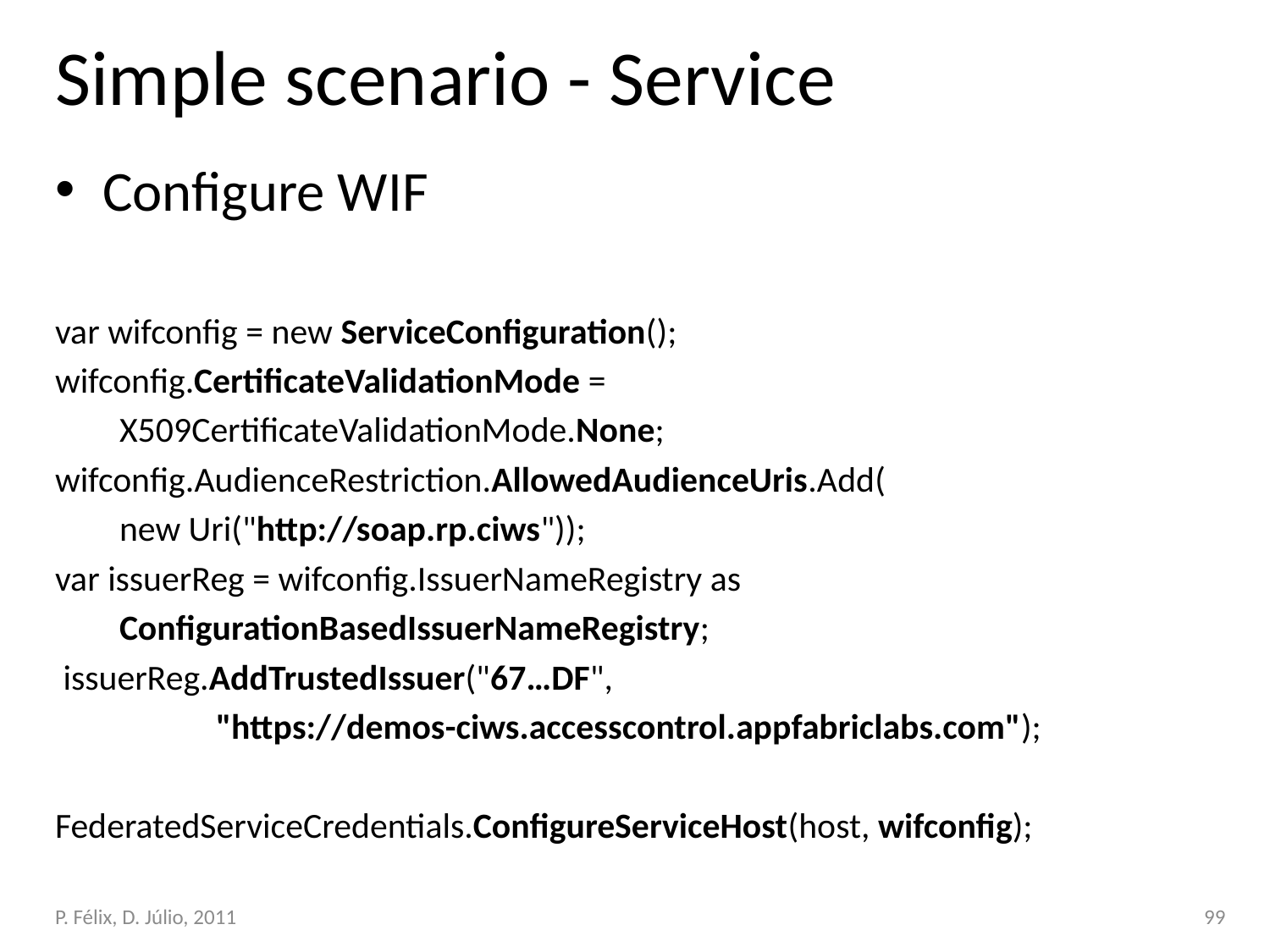

# Simple scenario - Service
Configure WIF

var wifconfig = new ServiceConfiguration();
wifconfig.CertificateValidationMode =
        X509CertificateValidationMode.None;
wifconfig.AudienceRestriction.AllowedAudienceUris.Add(
        new Uri("http://soap.rp.ciws"));
var issuerReg = wifconfig.IssuerNameRegistry as
        ConfigurationBasedIssuerNameRegistry;
 issuerReg.AddTrustedIssuer("67…DF",
                    "https://demos-ciws.accesscontrol.appfabriclabs.com");

FederatedServiceCredentials.ConfigureServiceHost(host, wifconfig);

P. Félix, D. Júlio, 2011
99